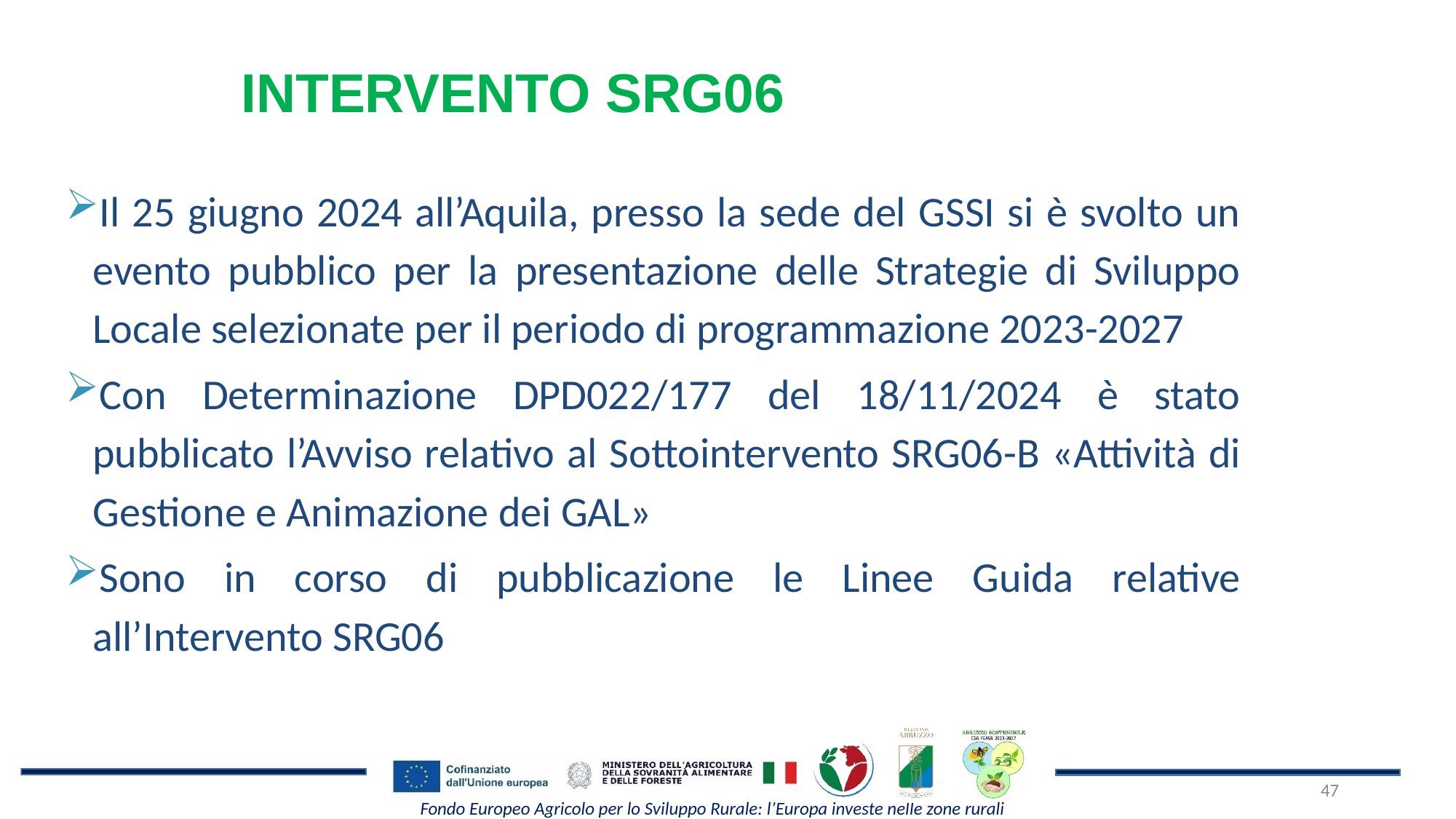

INTERVENTO SRG06
Il 25 giugno 2024 all’Aquila, presso la sede del GSSI si è svolto un evento pubblico per la presentazione delle Strategie di Sviluppo Locale selezionate per il periodo di programmazione 2023-2027
Con Determinazione DPD022/177 del 18/11/2024 è stato pubblicato l’Avviso relativo al Sottointervento SRG06-B «Attività di Gestione e Animazione dei GAL»
Sono in corso di pubblicazione le Linee Guida relative all’Intervento SRG06